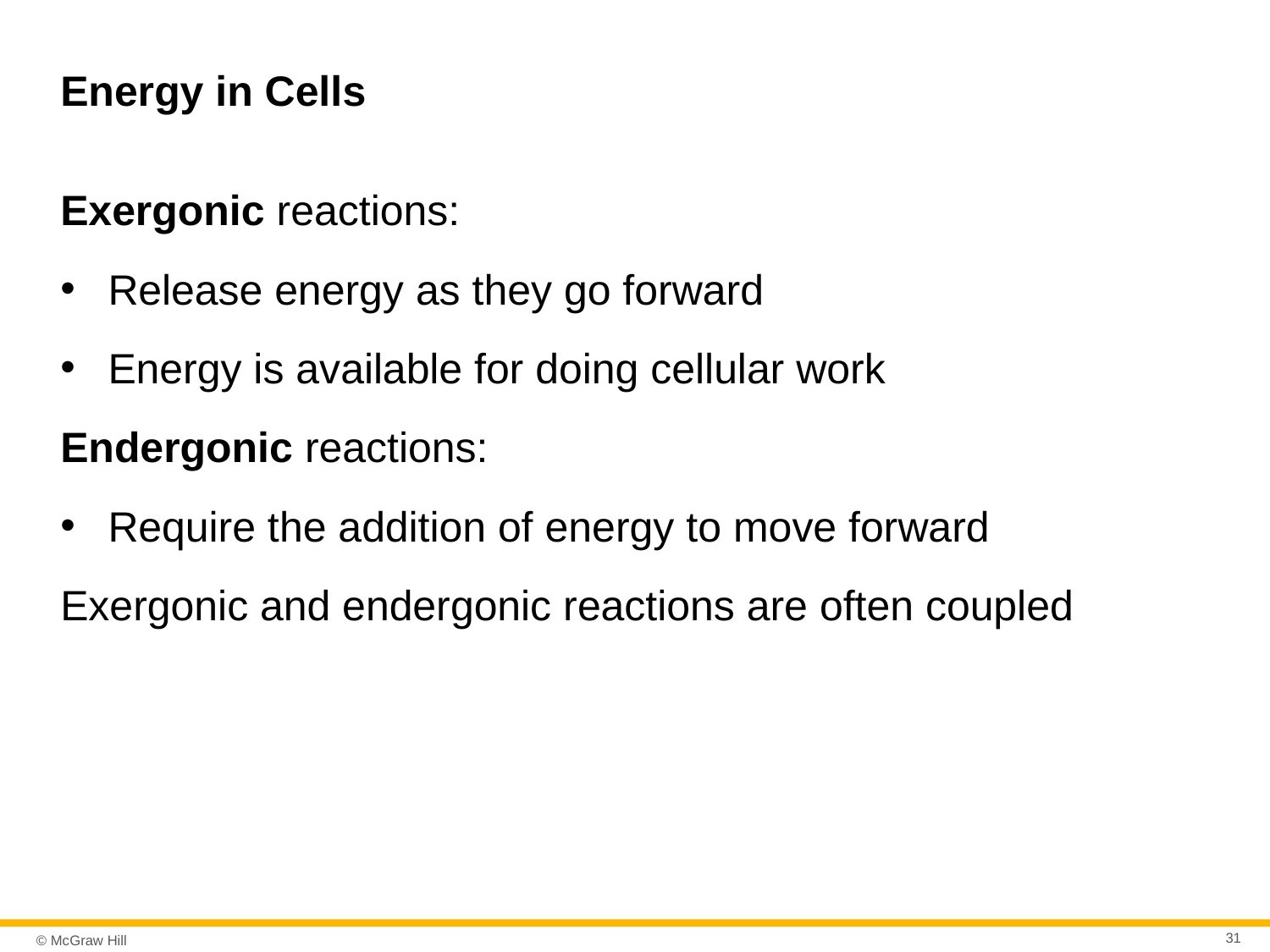

# Energy in Cells
Exergonic reactions:
Release energy as they go forward
Energy is available for doing cellular work
Endergonic reactions:
Require the addition of energy to move forward
Exergonic and endergonic reactions are often coupled